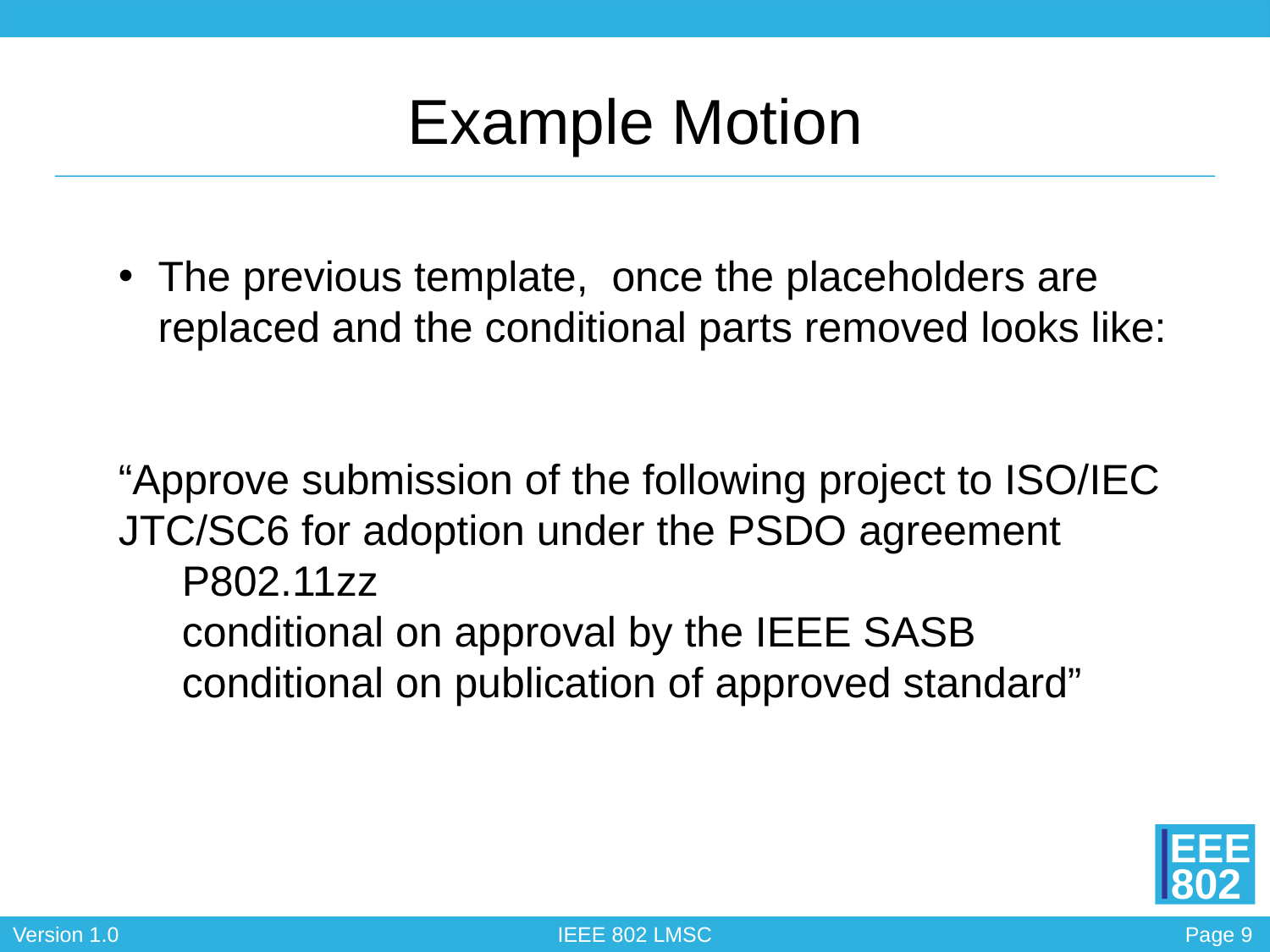

# Example Motion
The previous template,  once the placeholders are replaced and the conditional parts removed looks like:

“Approve submission of the following project to ISO/IEC JTC/SC6 for adoption under the PSDO agreement
P802.11zz
conditional on approval by the IEEE SASB
conditional on publication of approved standard”